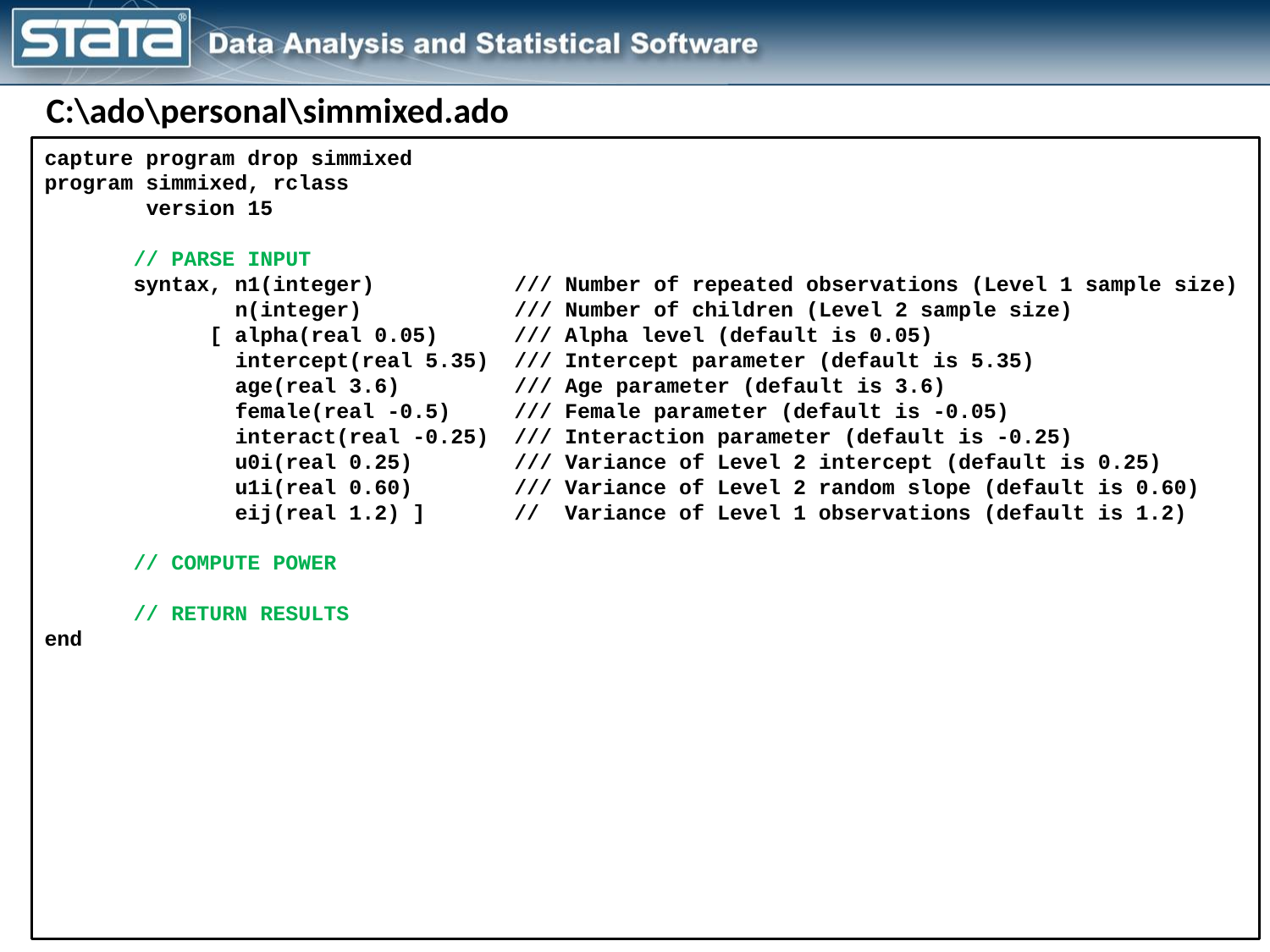

C:\ado\personal\simmixed.ado
capture program drop simmixed
program simmixed, rclass
        version 15

       // PARSE INPUT
       syntax, n1(integer)	       /// Number of repeated observations (Level 1 sample size)
	     n(integer)	       /// Number of children (Level 2 sample size)
	   [ alpha(real 0.05)      /// Alpha level (default is 0.05)
	     intercept(real 5.35)  /// Intercept parameter (default is 5.35)
	     age(real 3.6) 	       /// Age parameter (default is 3.6)
	     female(real -0.5)     /// Female parameter (default is -0.05)
	     interact(real -0.25)  /// Interaction parameter (default is -0.25)
	     u0i(real 0.25)	       /// Variance of Level 2 intercept (default is 0.25)
	     u1i(real 0.60)        /// Variance of Level 2 random slope (default is 0.60)
	     eij(real 1.2) ]       //  Variance of Level 1 observations (default is 1.2)

       // COMPUTE POWER

       // RETURN RESULTS
end